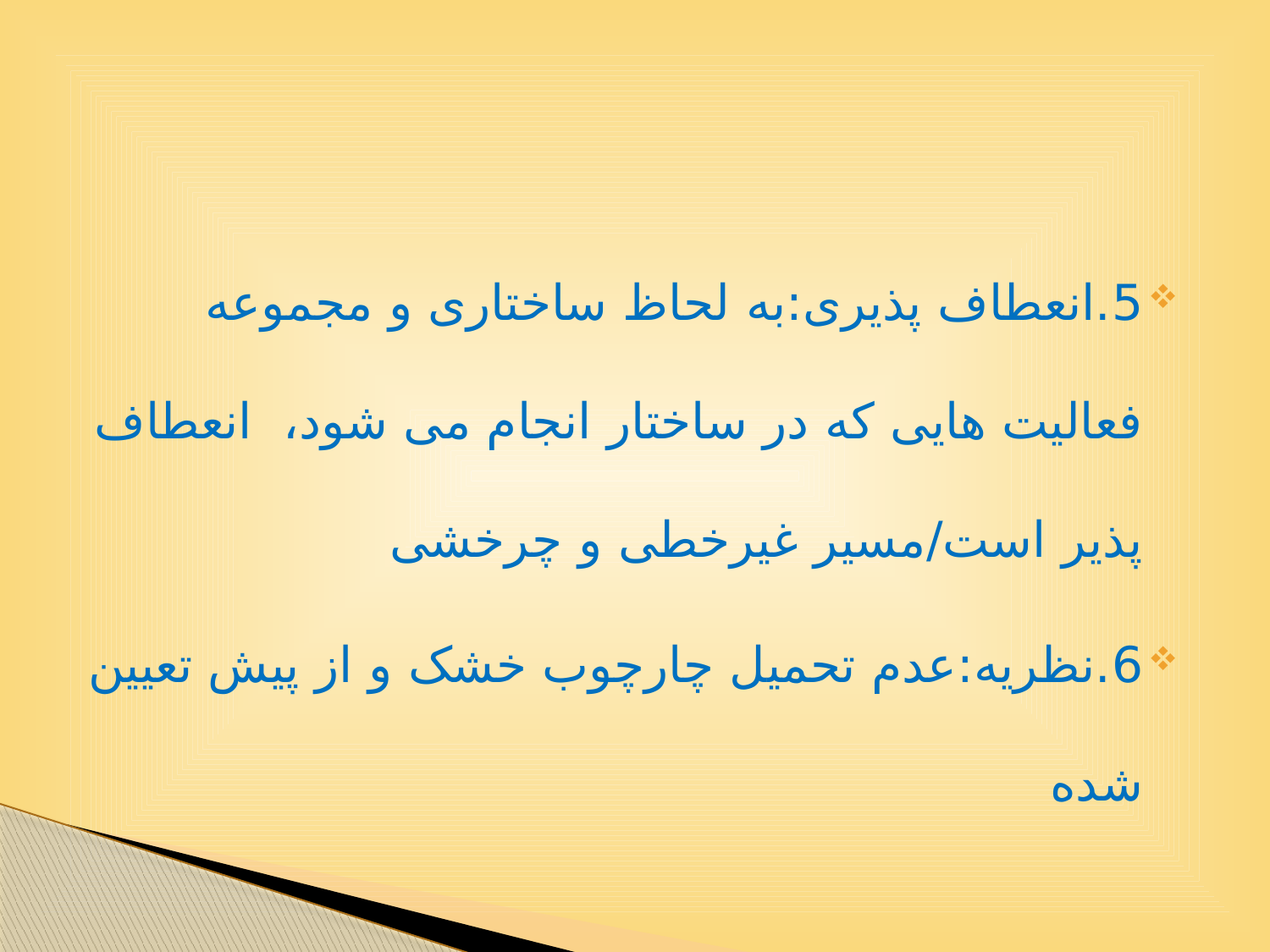

5.انعطاف پذیری:به لحاظ ساختاری و مجموعه فعالیت هایی که در ساختار انجام می شود،  انعطاف پذیر است/مسیر غیرخطی و چرخشی
6.نظریه:عدم تحمیل چارچوب خشک و از پیش تعیین شده